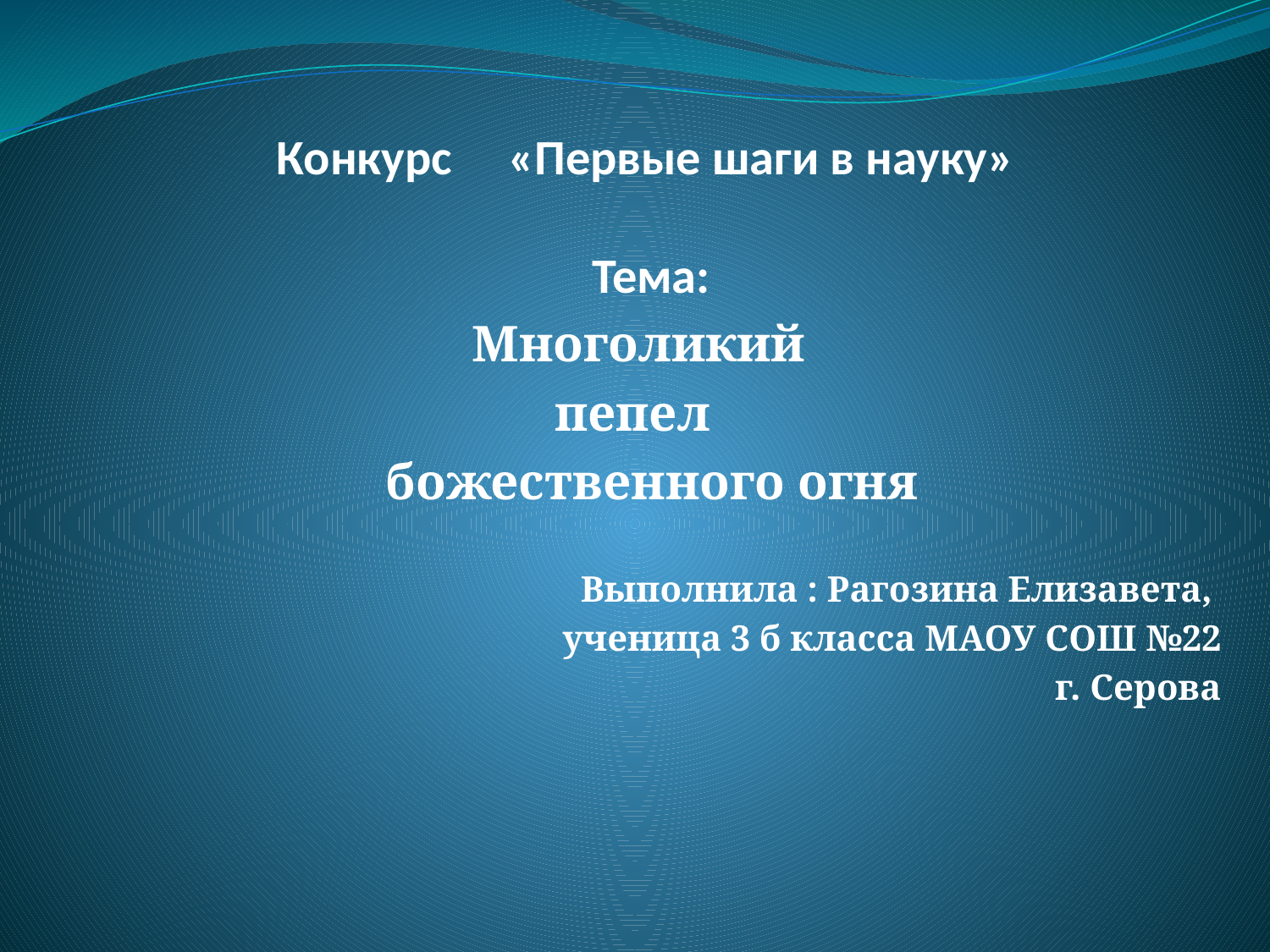

Конкурс     «Первые шаги в науку»

 Тема:
Многоликий
пепел
 божественного огня

 Выполнила : Рагозина Елизавета,
                                                      ученица 3 б класса МАОУ СОШ №22
                                                                                     г. Серова
#